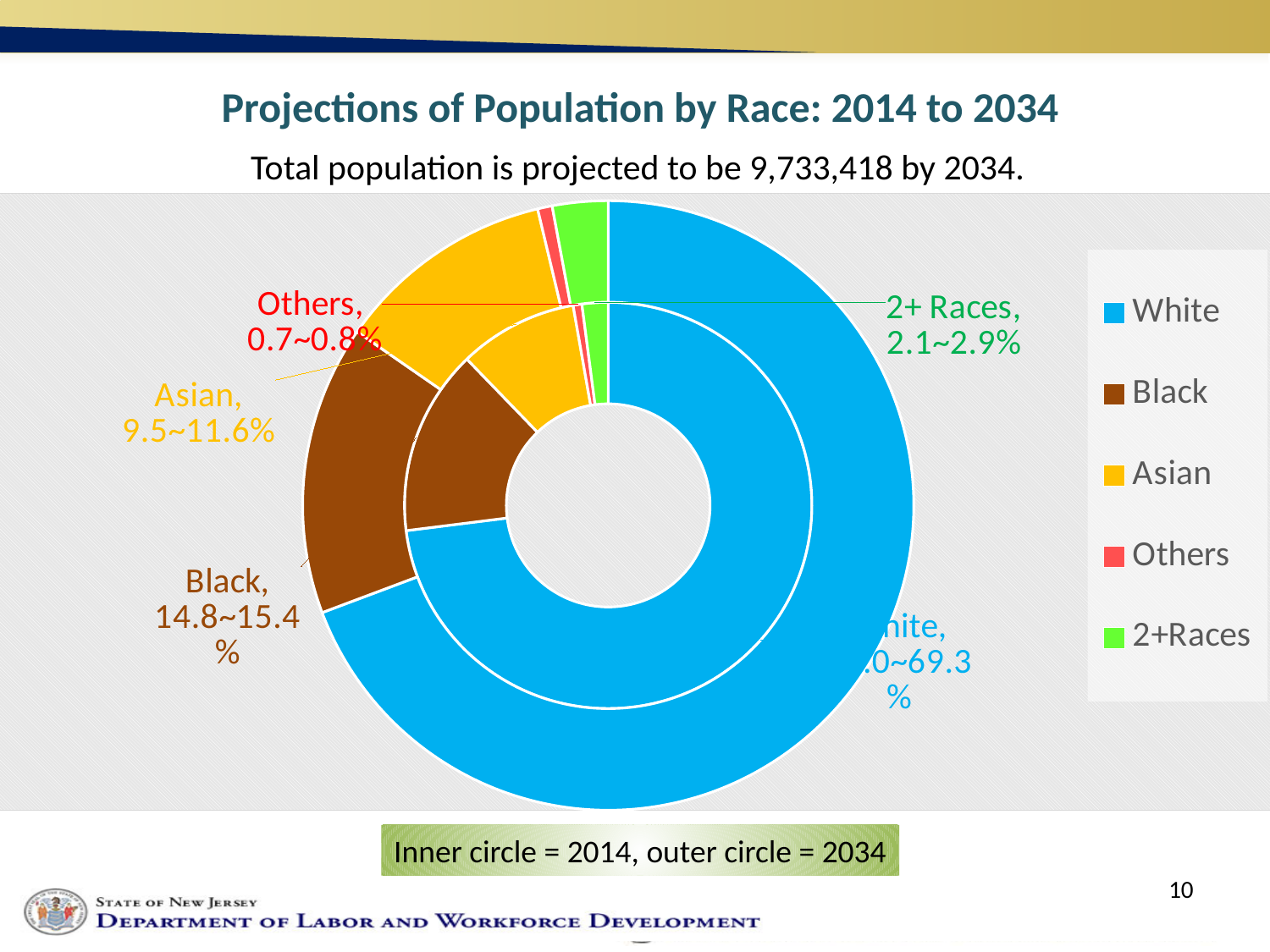

Projections of Population by Race: 2014 to 2034
Total population is projected to be 9,733,418 by 2034.

### Chart

| Category | 2014 | 2034 |
|---|---|---|
| White | 6526416.0 | 6743277.0 |
| Black | 1321105.0 | 1496102.0 |
| Asian | 844324.0 | 1133050.0 |
| Others | 62140.0 | 75026.0 |
| 2+Races | 184190.0 | 285964.0 |
Inner circle = 2014, outer circle = 2034
10